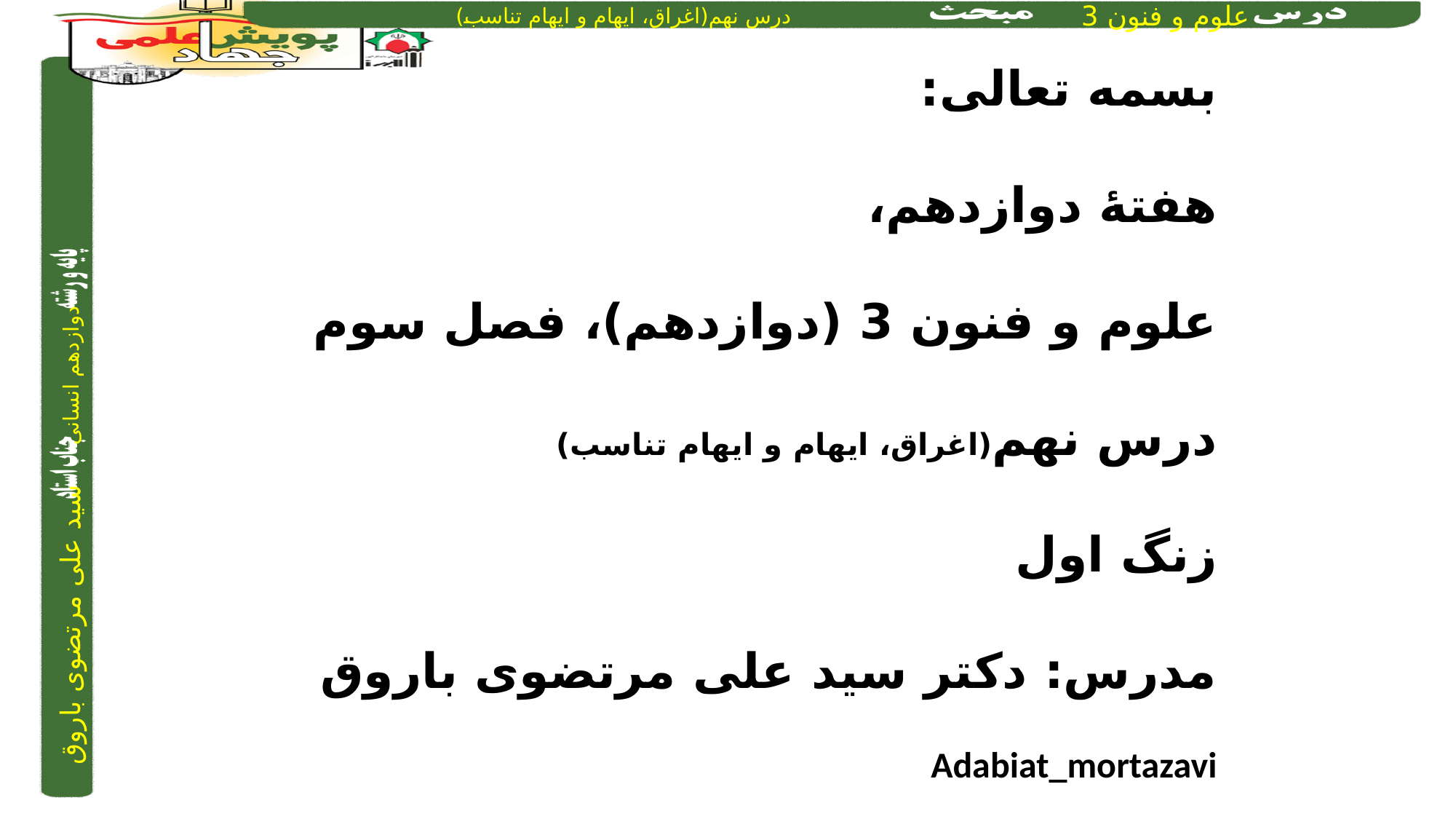

بسمه تعالی:
هفتۀ دوازدهم،
علوم و فنون 3 (دوازدهم)، فصل سوم
درس نهم(اغراق، ایهام و ایهام تناسب)
زنگ اول
مدرس: دکتر سید علی مرتضوی باروق
Adabiat_mortazavi